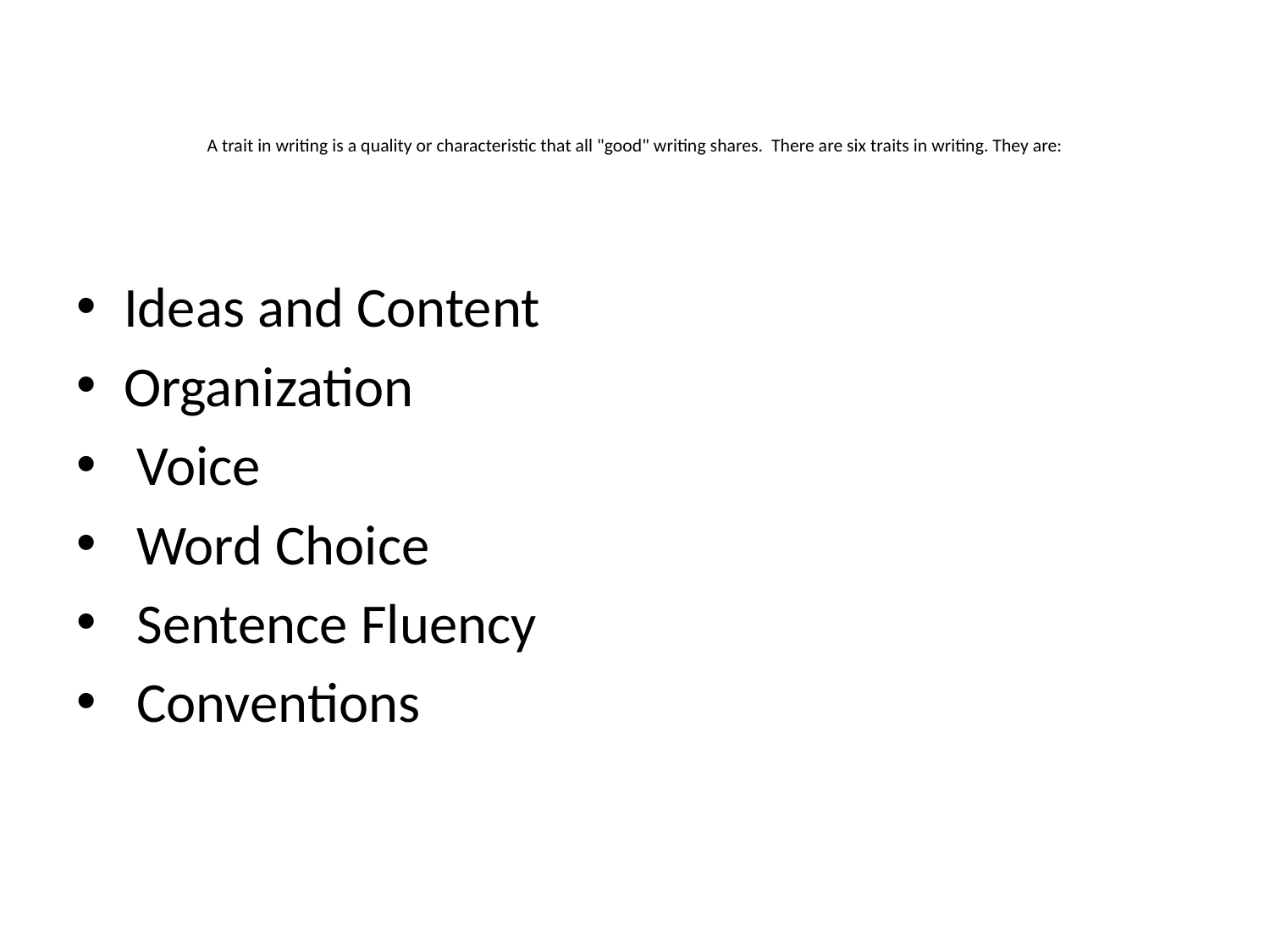

# A trait in writing is a quality or characteristic that all "good" writing shares.  There are six traits in writing. They are:
Ideas and Content
Organization
 Voice
 Word Choice
 Sentence Fluency
 Conventions